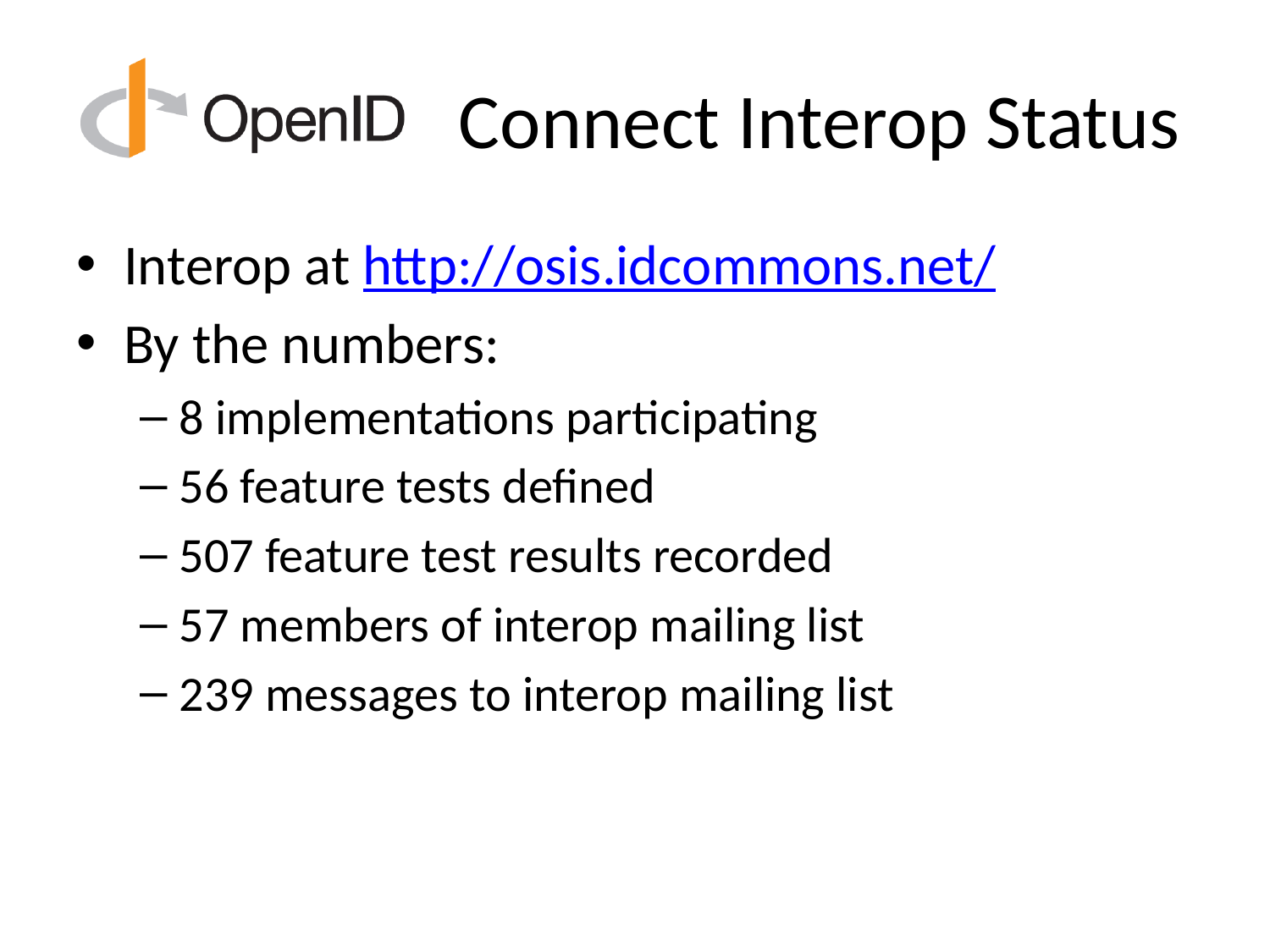

# Connect Interop Status
Interop at http://osis.idcommons.net/
By the numbers:
8 implementations participating
56 feature tests defined
507 feature test results recorded
57 members of interop mailing list
239 messages to interop mailing list